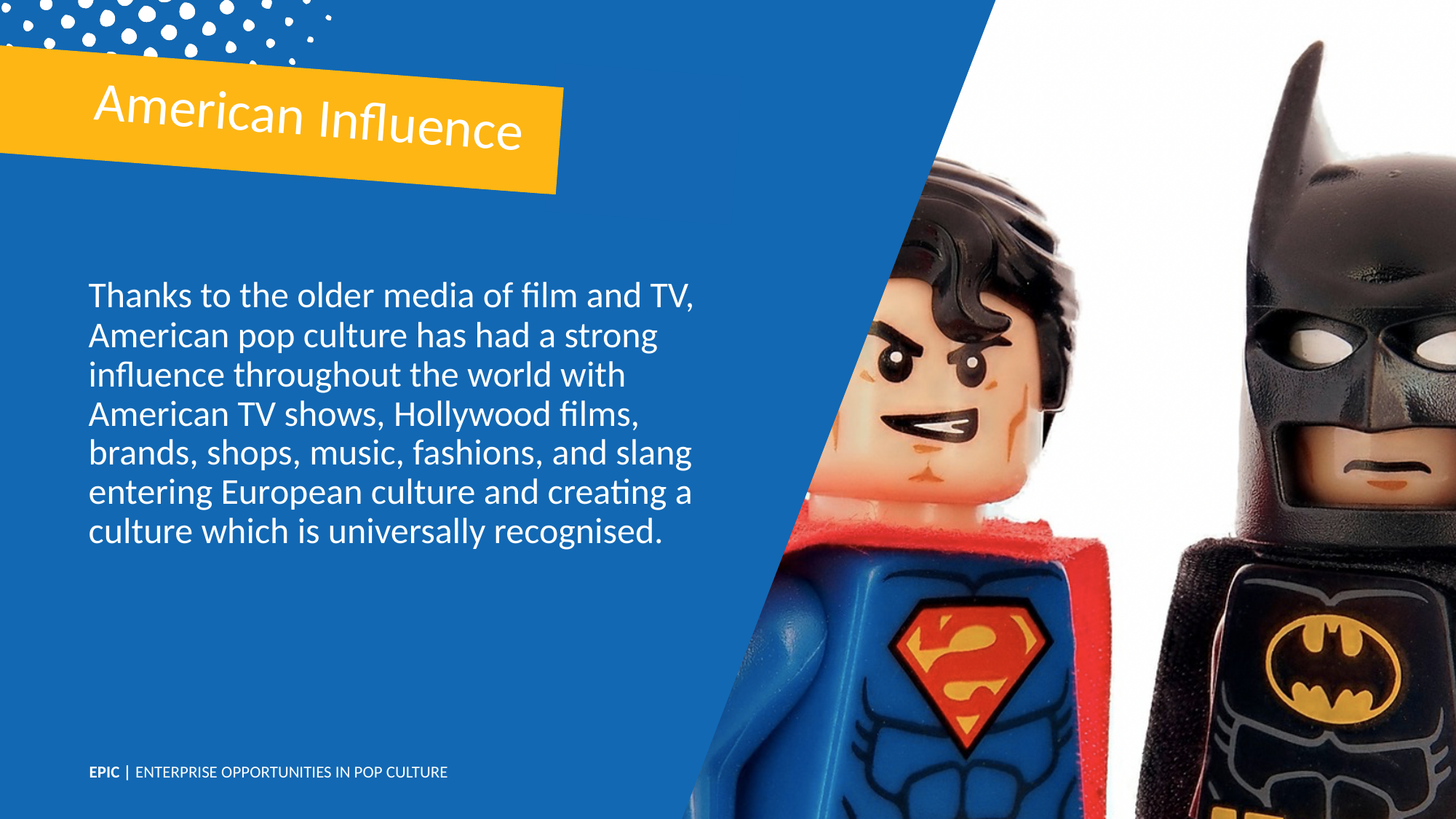

American Influence
Thanks to the older media of film and TV, American pop culture has had a strong influence throughout the world with American TV shows, Hollywood films, brands, shops, music, fashions, and slang entering European culture and creating a culture which is universally recognised.